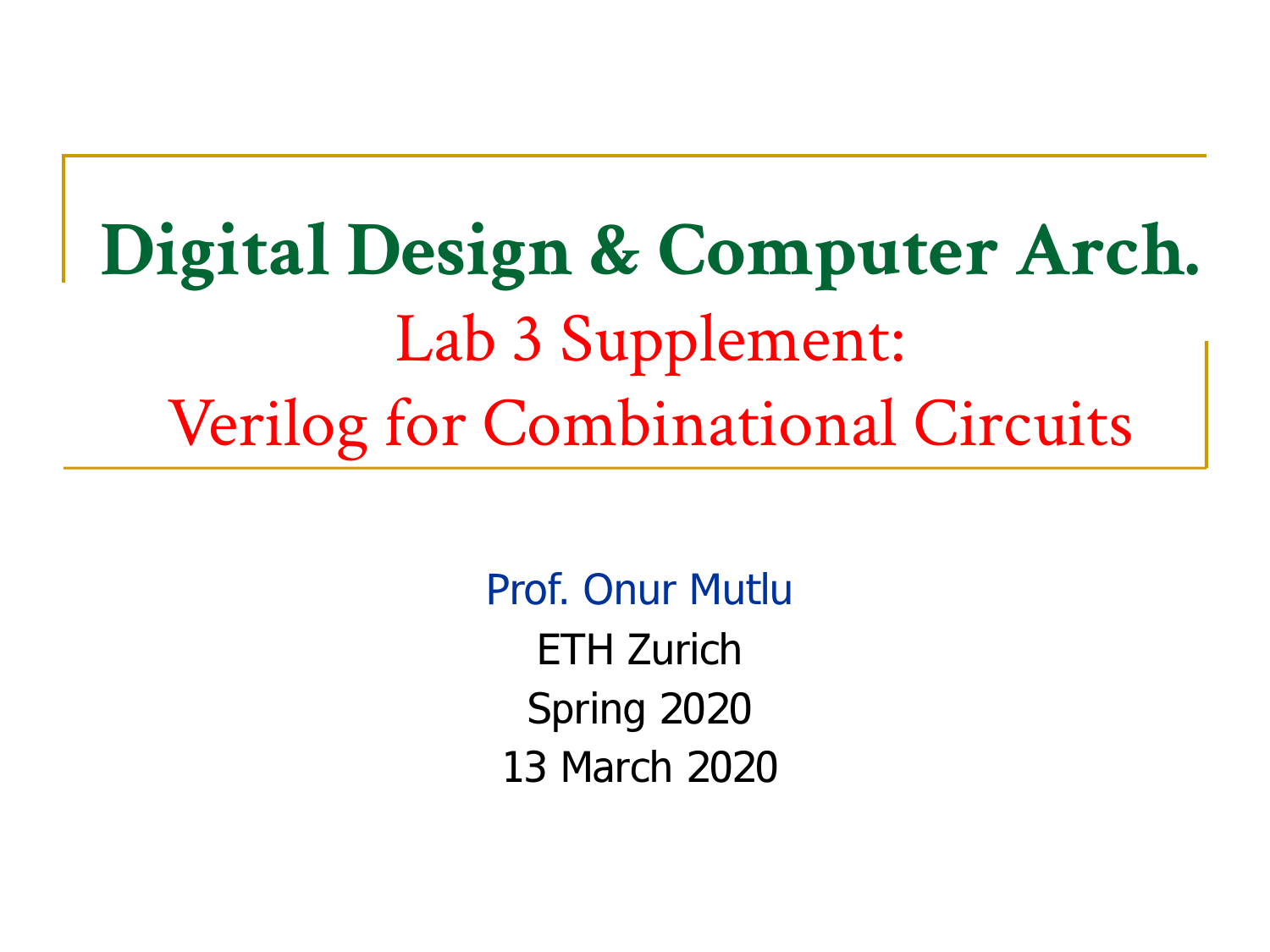

# Digital Design & Computer Arch. Lab 3 Supplement: Verilog for Combinational Circuits

Prof. Onur Mutlu
ETH Zurich
Spring 2020
13 March 2020